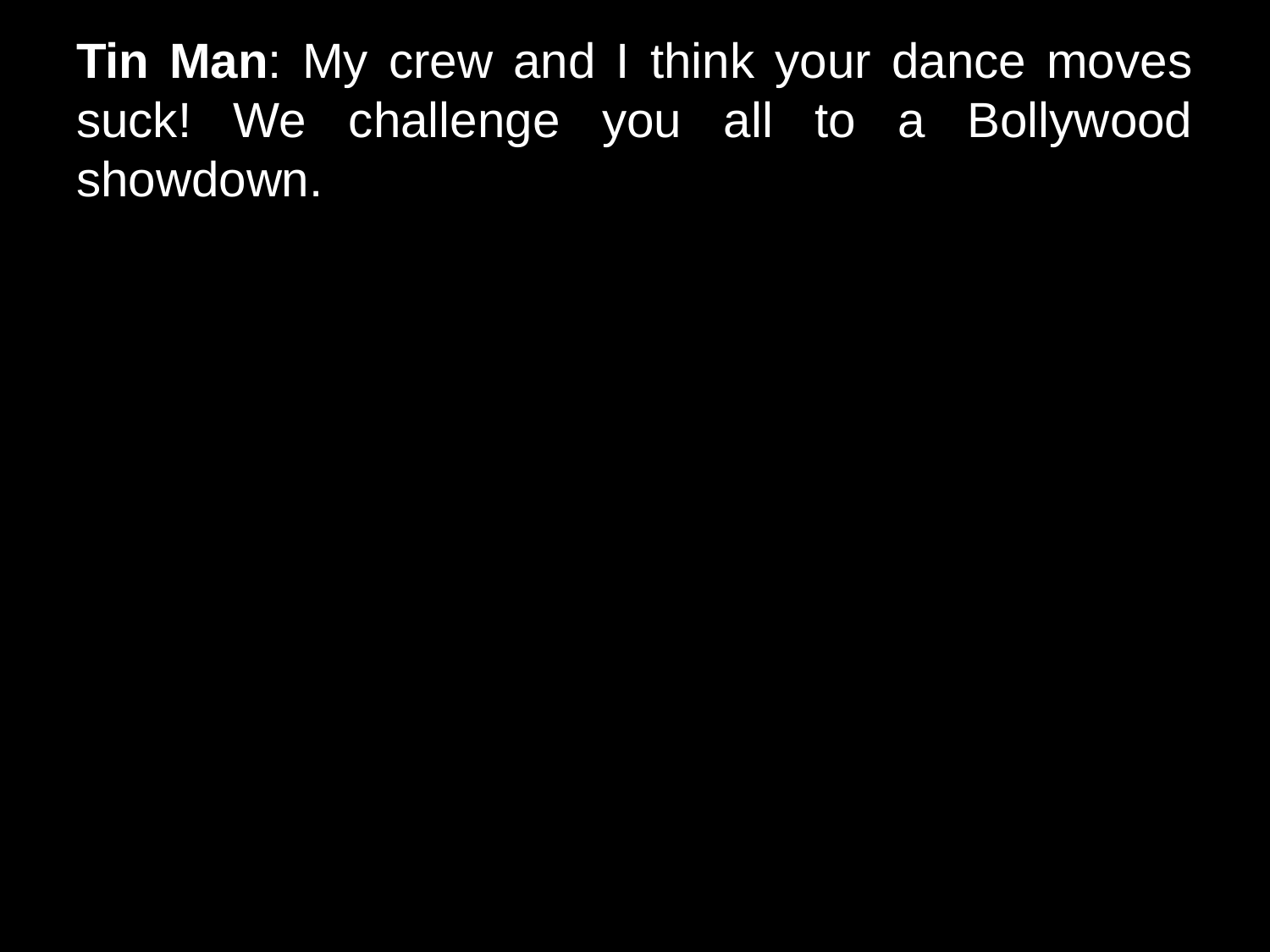

# Tin Man: My crew and I think your dance moves suck! We challenge you all to a Bollywood showdown.